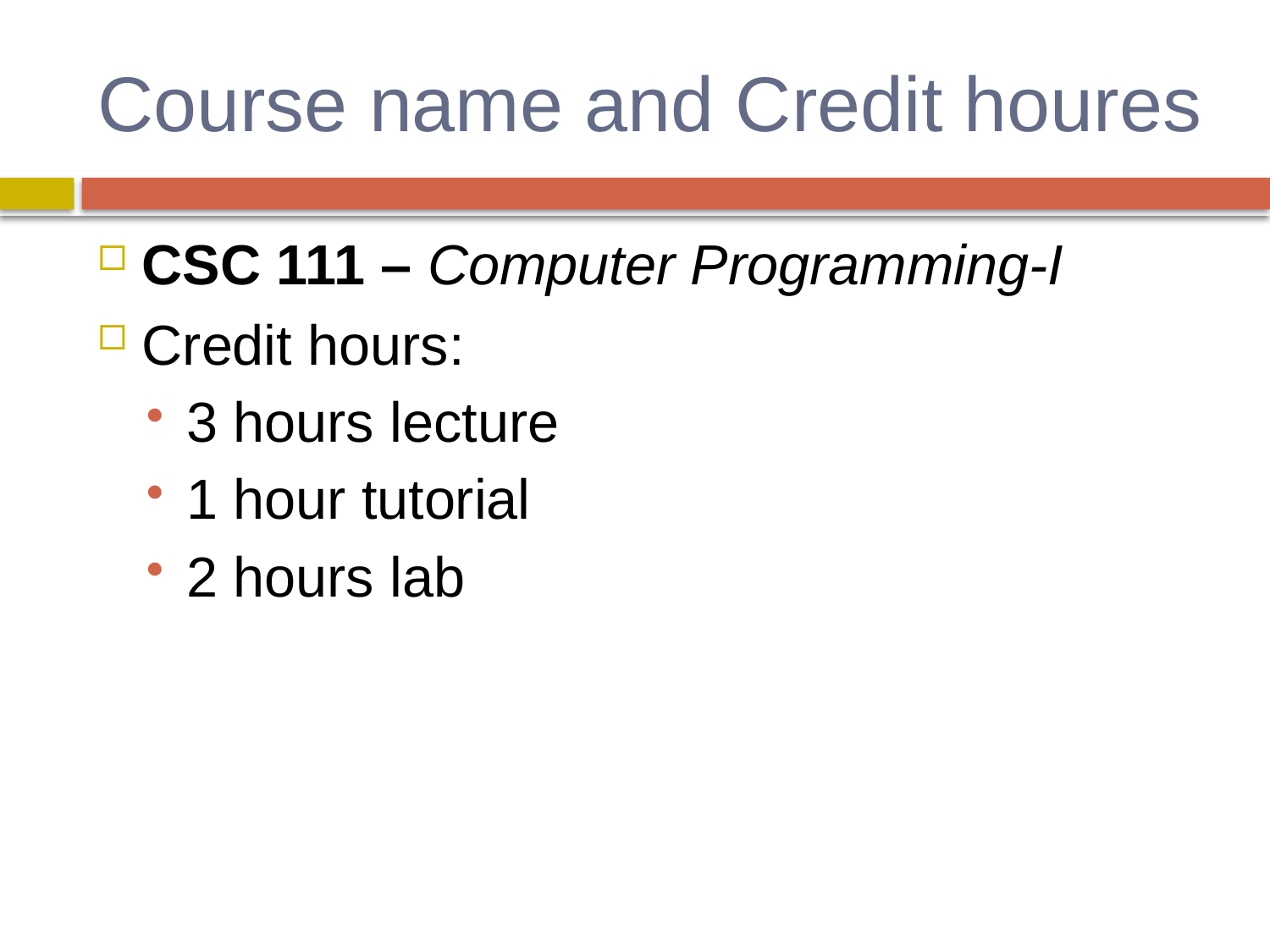

# Course name and Credit houres
CSC 111 – Computer Programming-I
Credit hours:
3 hours lecture
1 hour tutorial
2 hours lab